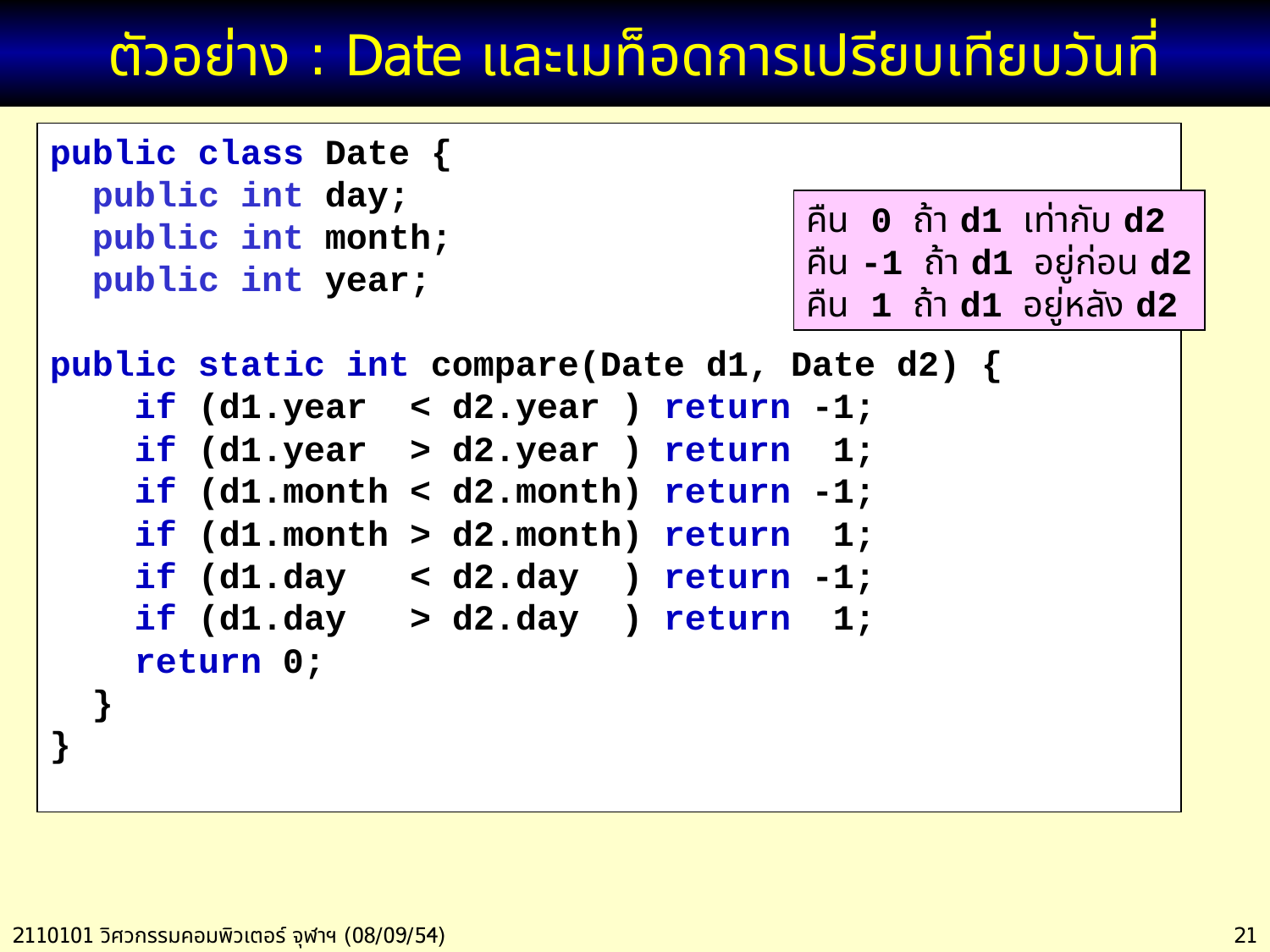

# ตัวอย่าง : Date และเมท็อดการเปรียบเทียบวันที่
public class Date {
  public int day;
  public int month;
  public int year;

public static int compare(Date d1, Date d2) {
    if (d1.year  < d2.year ) return -1;
    if (d1.year  > d2.year ) return  1;
    if (d1.month < d2.month) return -1;
    if (d1.month > d2.month) return  1;
    if (d1.day   < d2.day  ) return -1;
    if (d1.day   > d2.day  ) return  1;
    return 0;
  }
}
คืน  0 ถ้า d1 เท่ากับ d2
คืน -1 ถ้า d1 อยู่ก่อน d2
คืน  1 ถ้า d1 อยู่หลัง d2